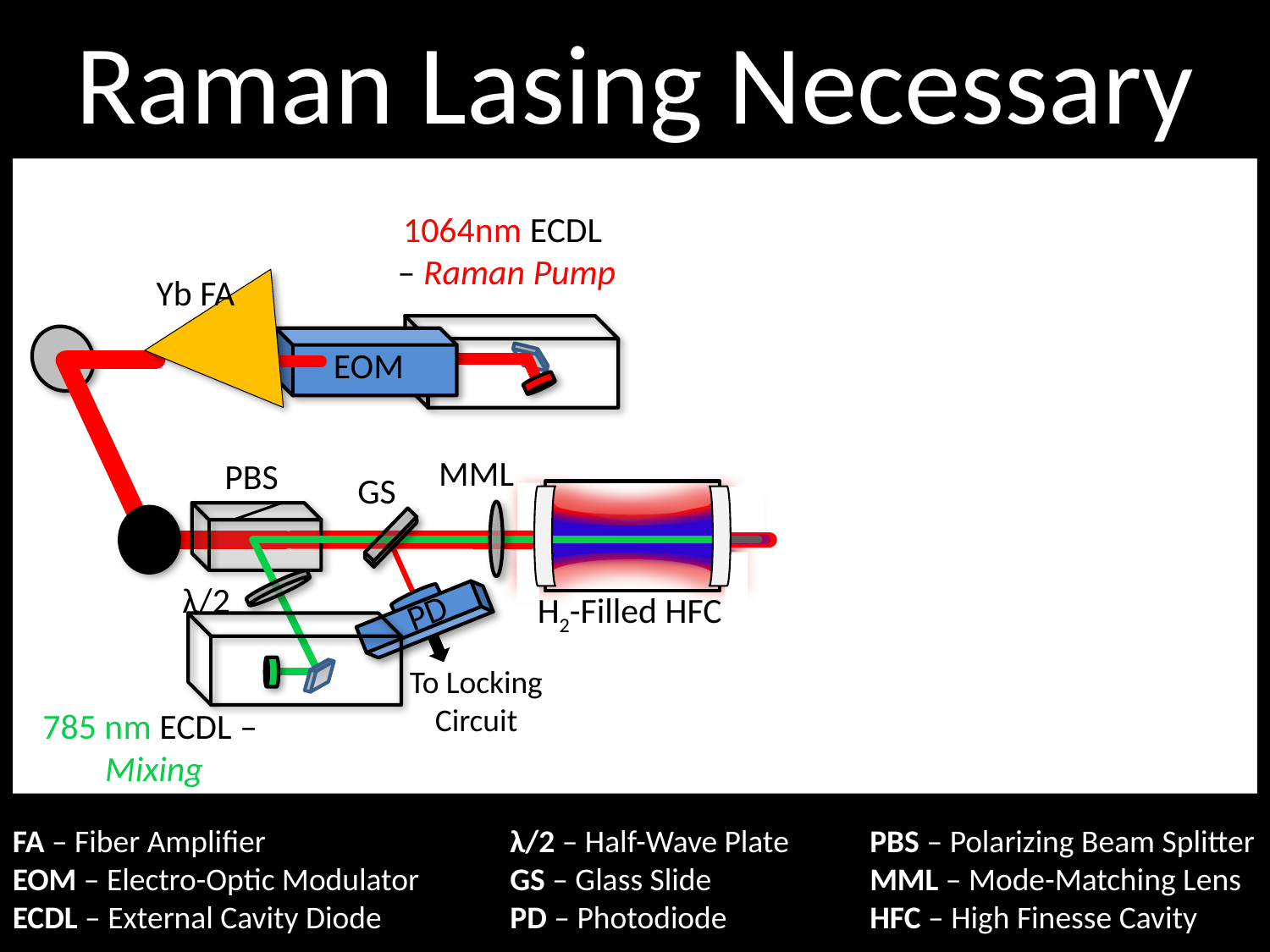

Raman Lasing Necessary
1064nm ECDL
 – Raman Pump
Yb FA

EOM

MML
PBS
GS

λ/2

H2-Filled HFC
PD

To Locking Circuit

785 nm ECDL –  Mixing

FA – Fiber Amplifier
EOM – Electro-Optic Modulator
ECDL – External Cavity Diode Laser
λ/2 – Half-Wave Plate
GS – Glass Slide
PD – Photodiode
PBS – Polarizing Beam Splitter
MML – Mode-Matching Lens
HFC – High Finesse Cavity